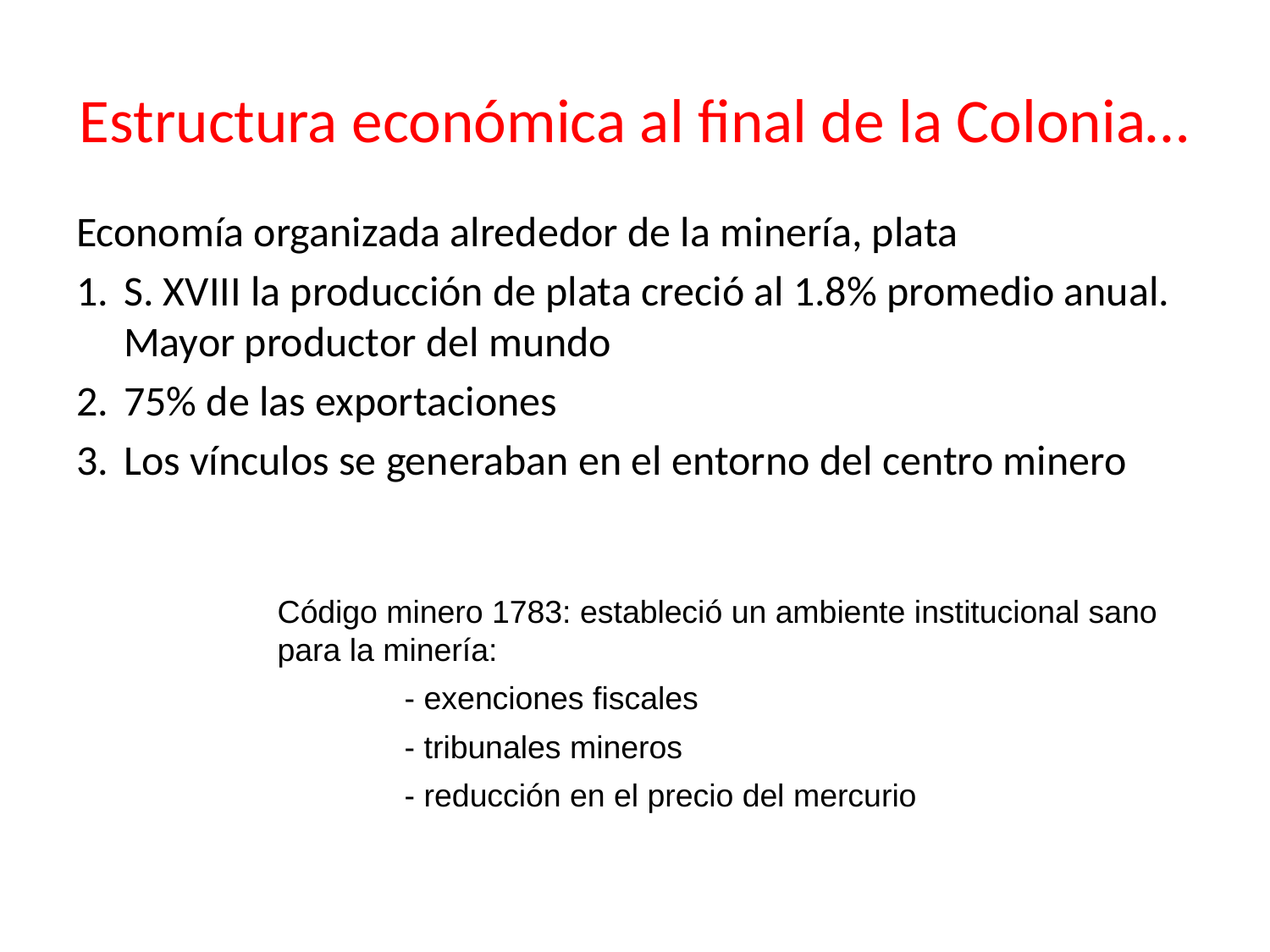

# Estructura económica al final de la Colonia…
Economía organizada alrededor de la minería, plata
S. XVIII la producción de plata creció al 1.8% promedio anual. Mayor productor del mundo
75% de las exportaciones
Los vínculos se generaban en el entorno del centro minero

Código minero 1783: estableció un ambiente institucional sano para la minería:
	- exenciones fiscales
	- tribunales mineros
	- reducción en el precio del mercurio